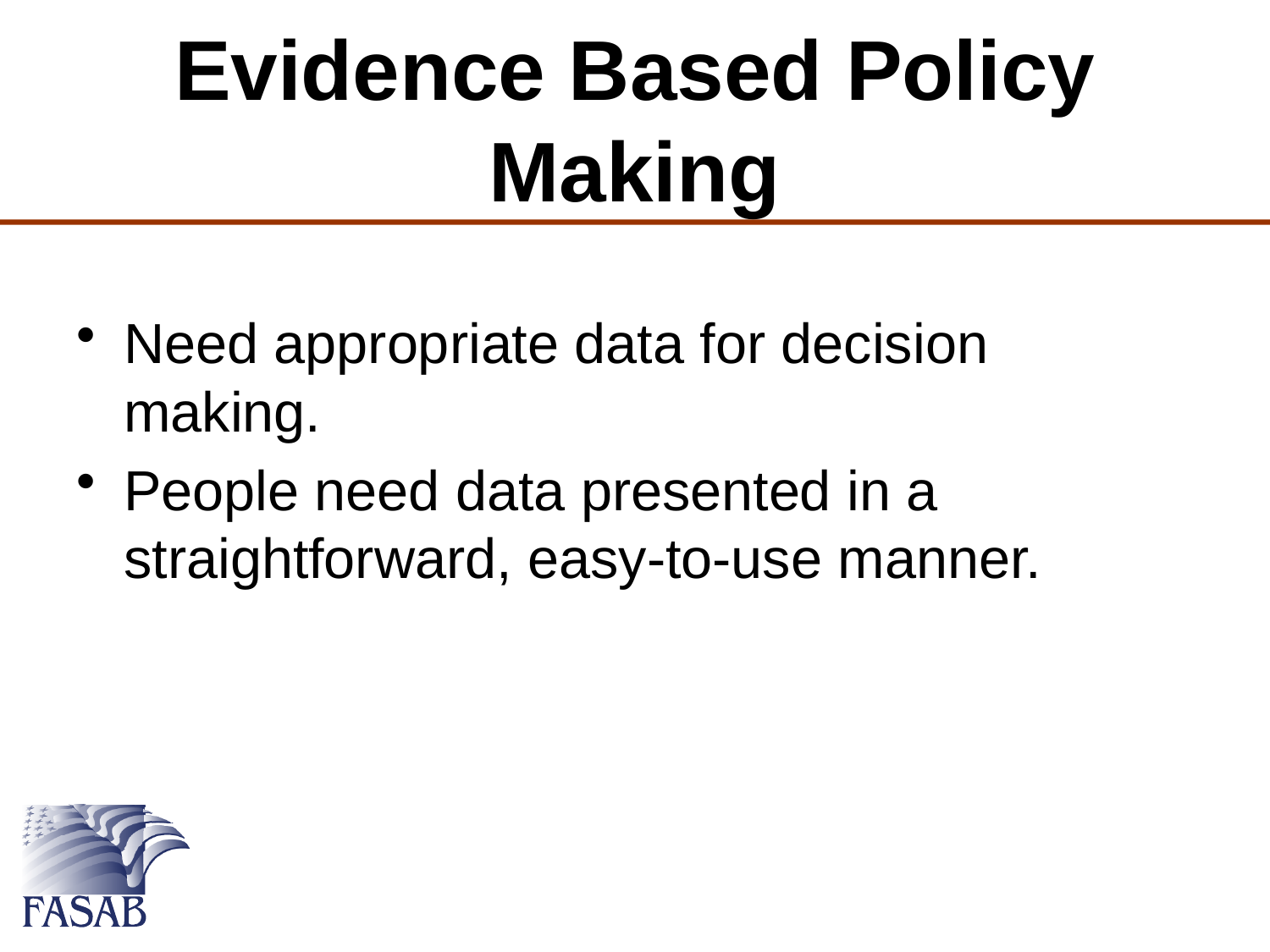

# Evidence Based Policy Making

Need appropriate data for decision making.
People need data presented in a straightforward, easy-to-use manner.